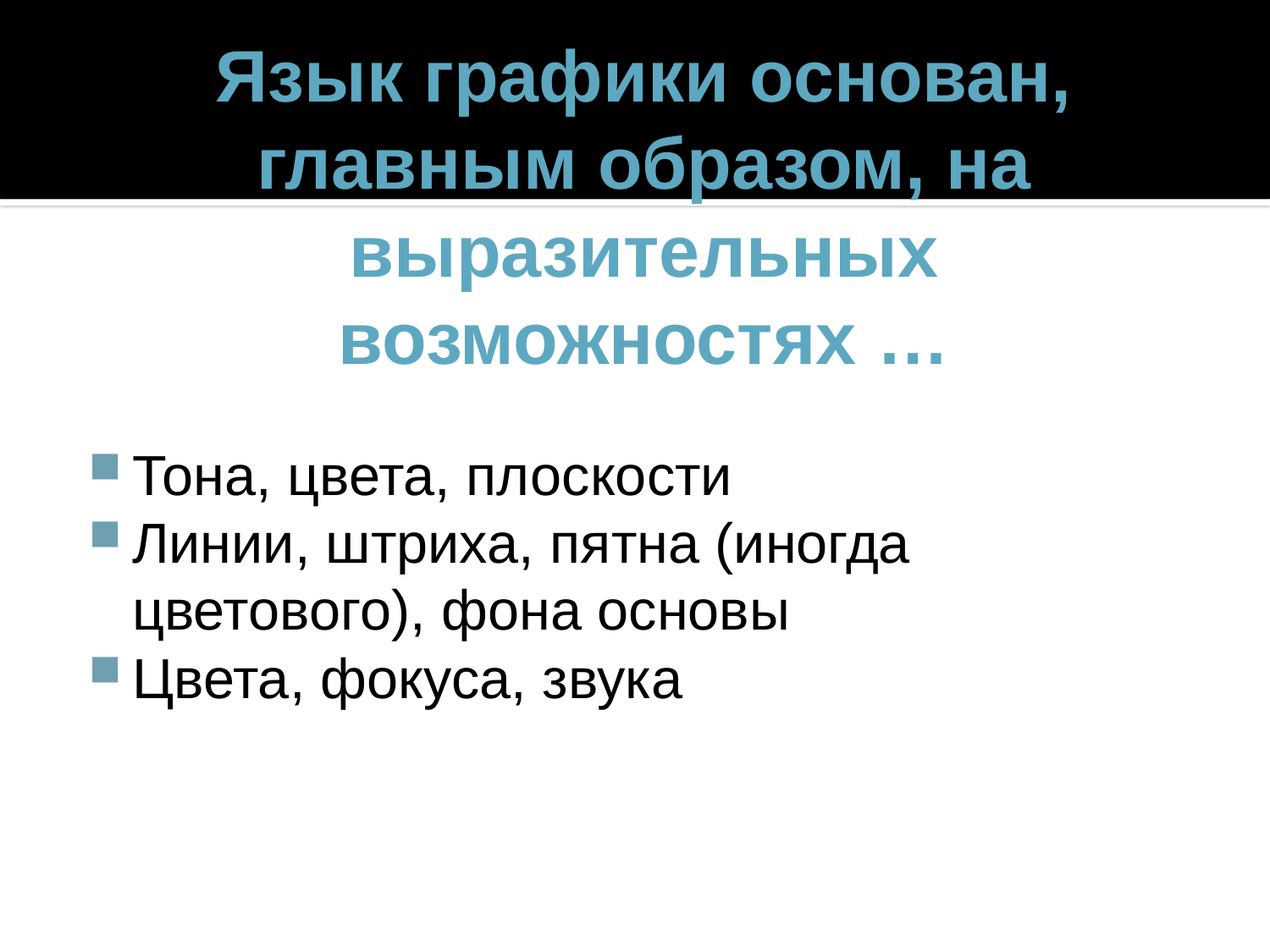

# Язык графики основан, главным образом, на выразительных возможностях …
Тона, цвета, плоскости
Линии, штриха, пятна (иногда цветового), фона основы
Цвета, фокуса, звука